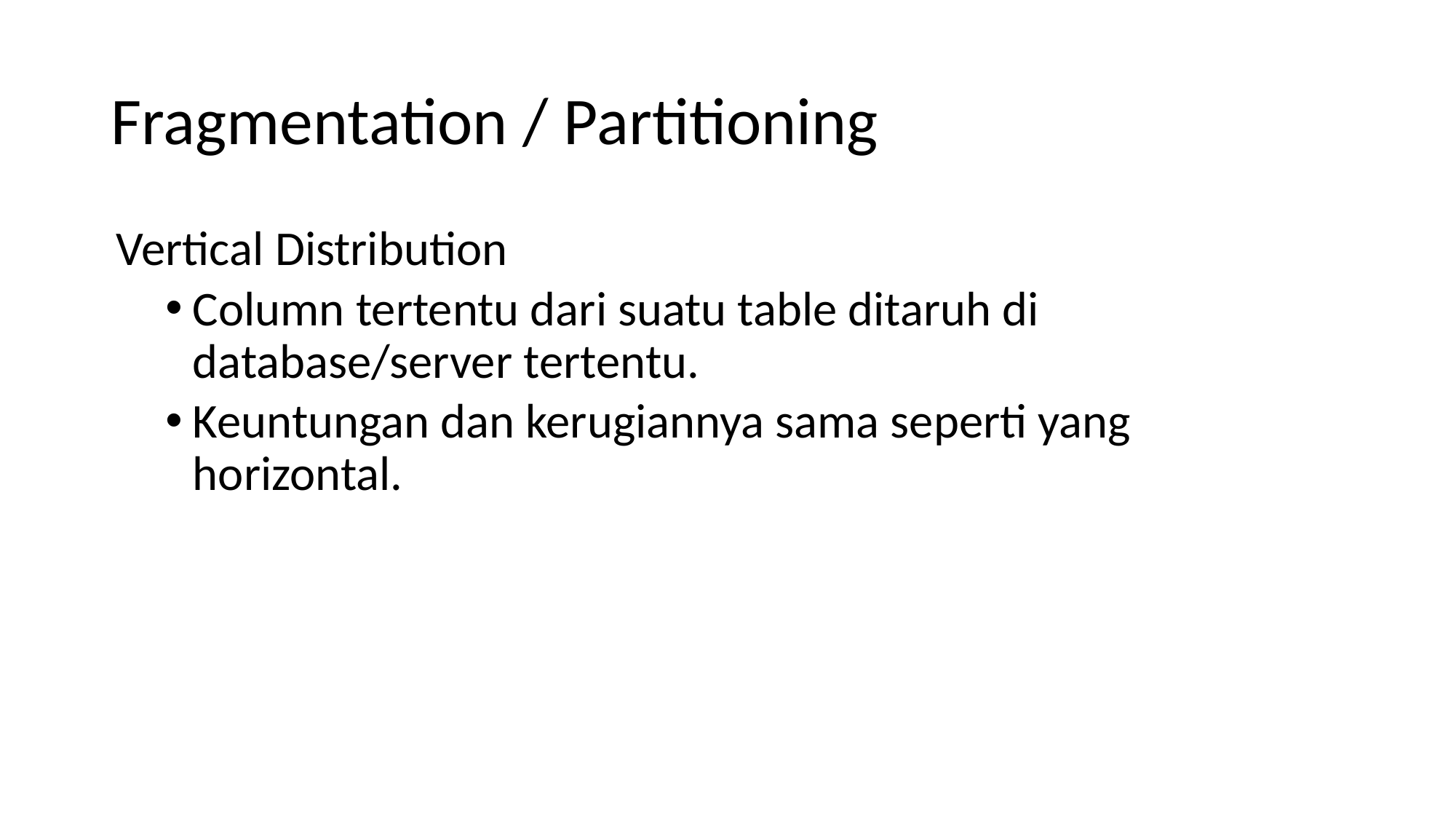

# Fragmentation / Partitioning
Vertical Distribution
Column tertentu dari suatu table ditaruh di database/server tertentu.
Keuntungan dan kerugiannya sama seperti yang horizontal.